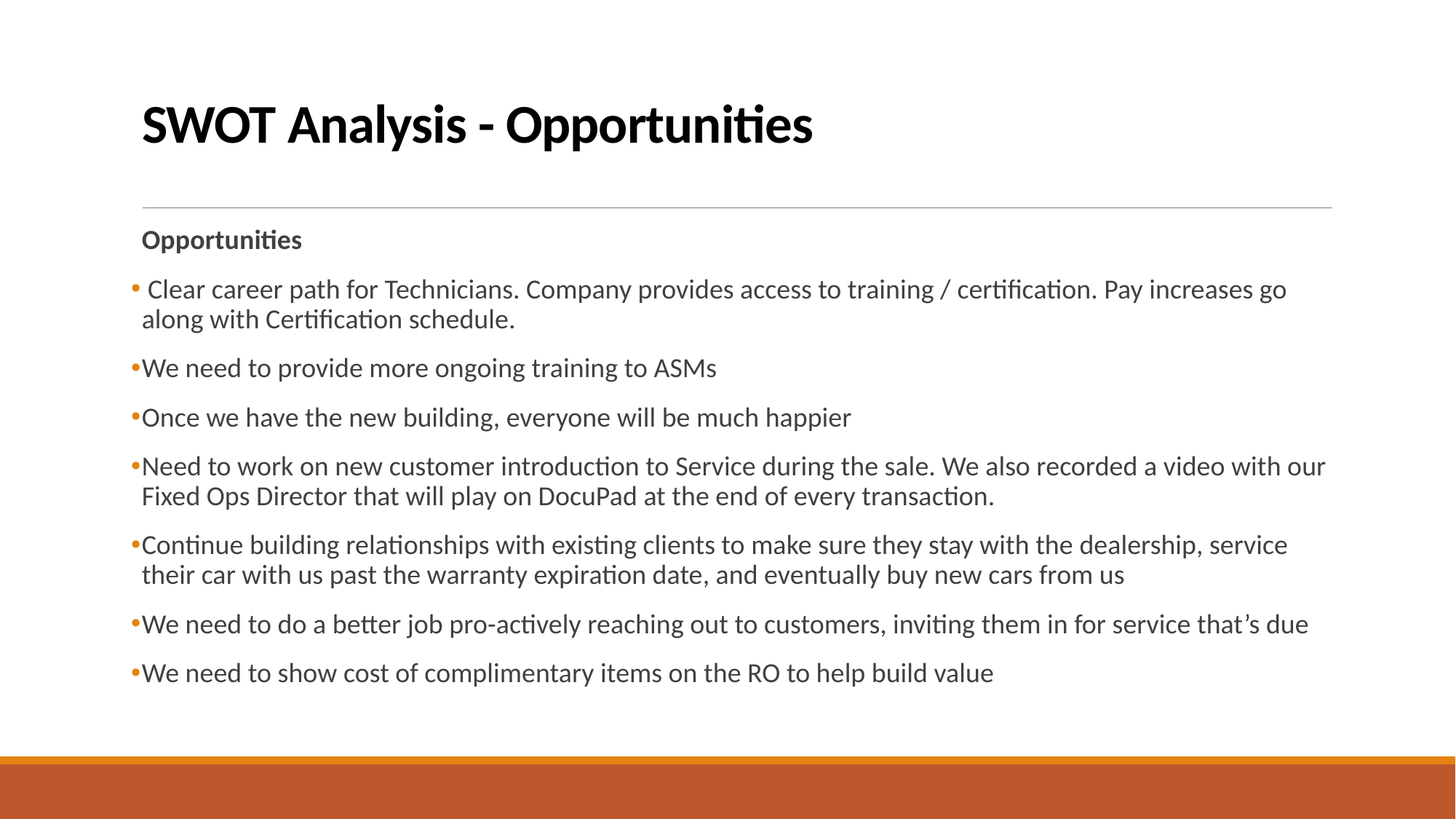

# SWOT Analysis - Opportunities
Opportunities
 Clear career path for Technicians. Company provides access to training / certification. Pay increases go along with Certification schedule.
We need to provide more ongoing training to ASMs
Once we have the new building, everyone will be much happier
Need to work on new customer introduction to Service during the sale. We also recorded a video with our Fixed Ops Director that will play on DocuPad at the end of every transaction.
Continue building relationships with existing clients to make sure they stay with the dealership, service their car with us past the warranty expiration date, and eventually buy new cars from us
We need to do a better job pro-actively reaching out to customers, inviting them in for service that’s due
We need to show cost of complimentary items on the RO to help build value